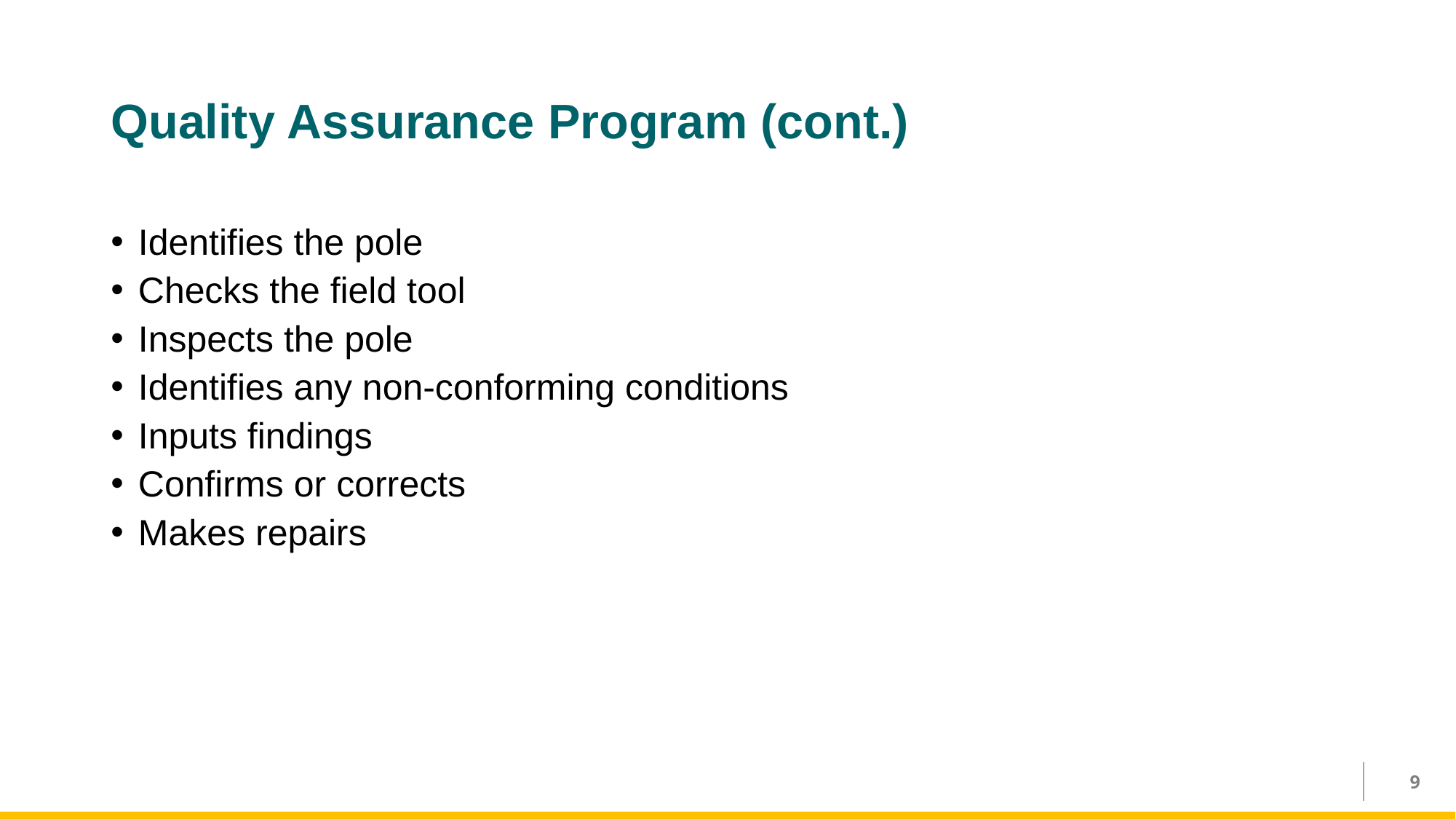

# Quality Assurance Program (cont.)
Identifies the pole
Checks the field tool
Inspects the pole
Identifies any non-conforming conditions
Inputs findings
Confirms or corrects
Makes repairs